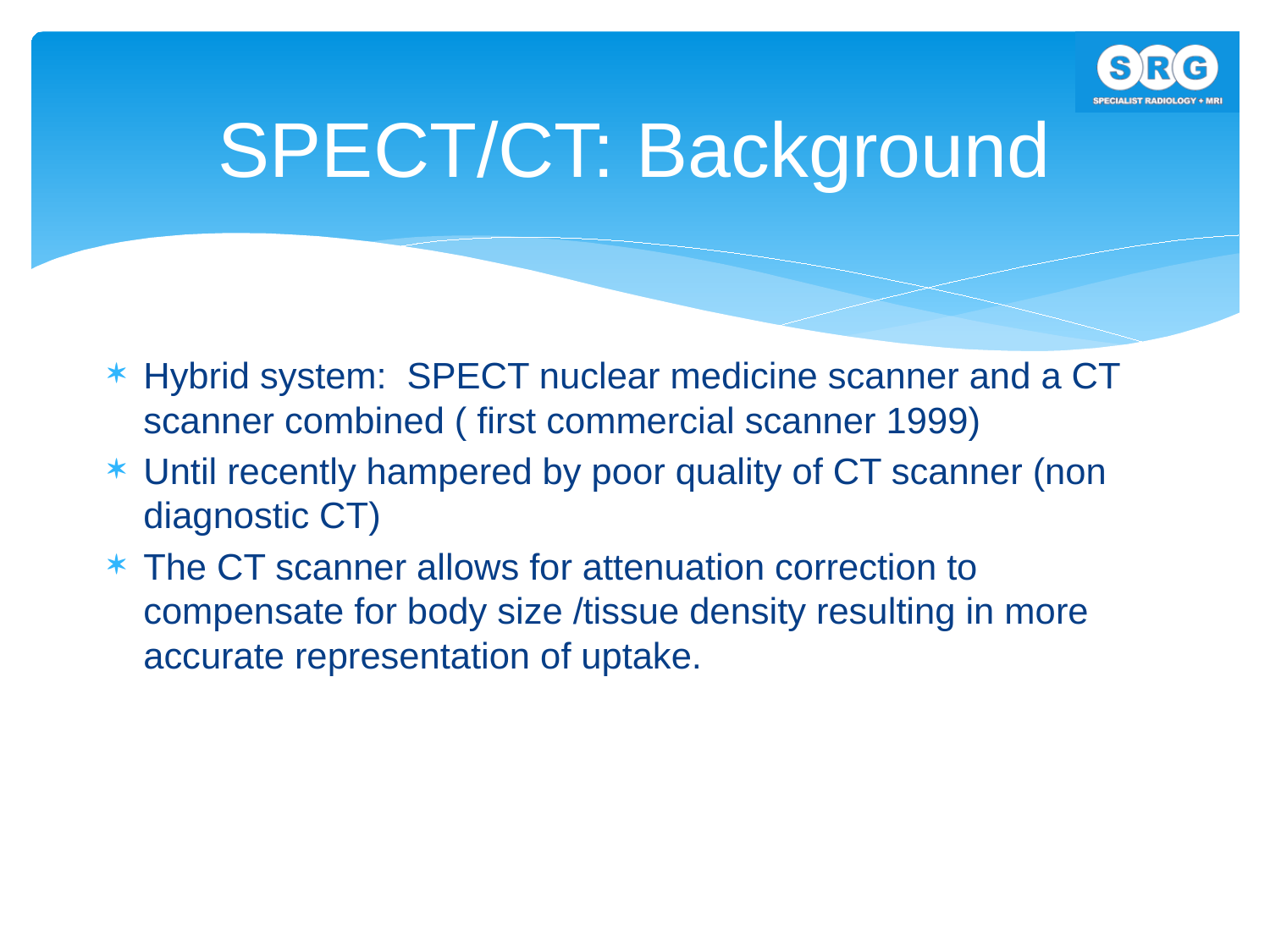

# SPECT/CT: Background
Hybrid system:  SPECT nuclear medicine scanner and a CT scanner combined ( first commercial scanner 1999)
Until recently hampered by poor quality of CT scanner (non diagnostic CT)
The CT scanner allows for attenuation correction to compensate for body size /tissue density resulting in more accurate representation of uptake.